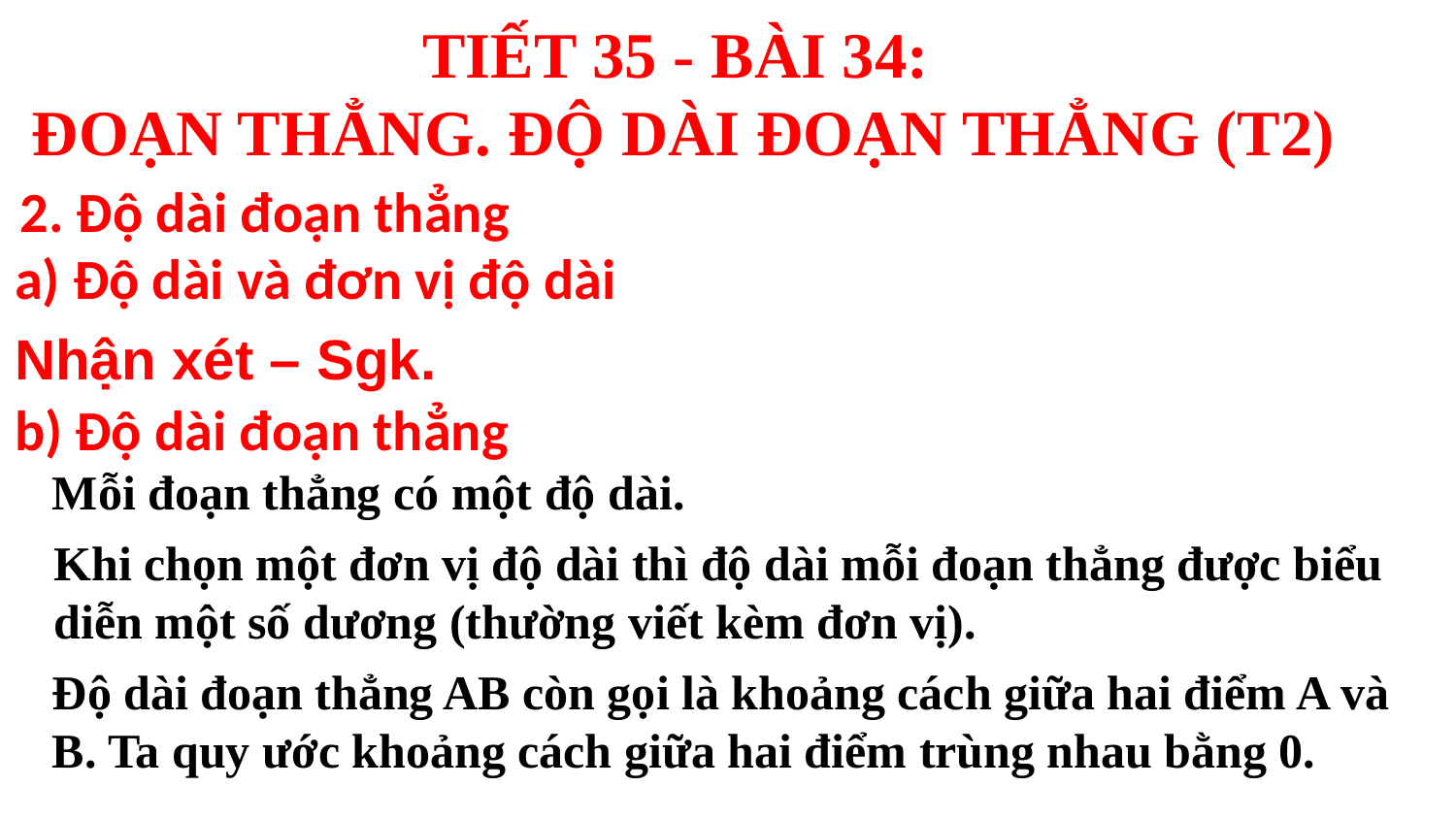

Tiết 35 - BÀI 34:
ĐoẠN THẲNG. ĐỘ DÀI ĐOẠN THẲNG (T2)
.
2. Độ dài đoạn thẳng
a) Độ dài và đơn vị độ dài
Nhận xét – Sgk.
b) Độ dài đoạn thẳng
Mỗi đoạn thẳng có một độ dài.
Khi chọn một đơn vị độ dài thì độ dài mỗi đoạn thẳng được biểu diễn một số dương (thường viết kèm đơn vị).
Độ dài đoạn thẳng AB còn gọi là khoảng cách giữa hai điểm A và B. Ta quy ước khoảng cách giữa hai điểm trùng nhau bằng 0.